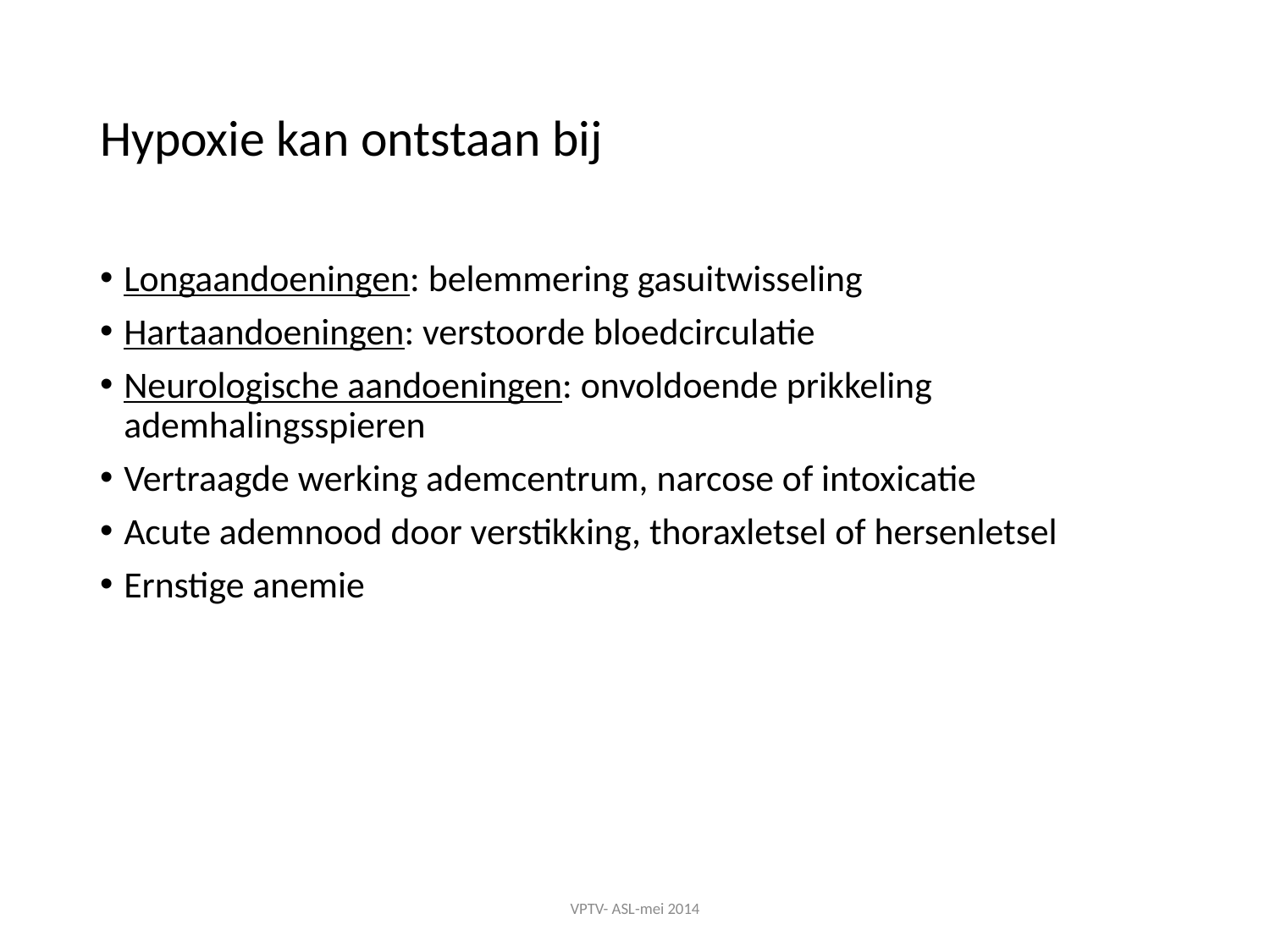

# Hypoxie kan ontstaan bij
Longaandoeningen: belemmering gasuitwisseling
Hartaandoeningen: verstoorde bloedcirculatie
Neurologische aandoeningen: onvoldoende prikkeling ademhalingsspieren
Vertraagde werking ademcentrum, narcose of intoxicatie
Acute ademnood door verstikking, thoraxletsel of hersenletsel
Ernstige anemie
VPTV- ASL-mei 2014